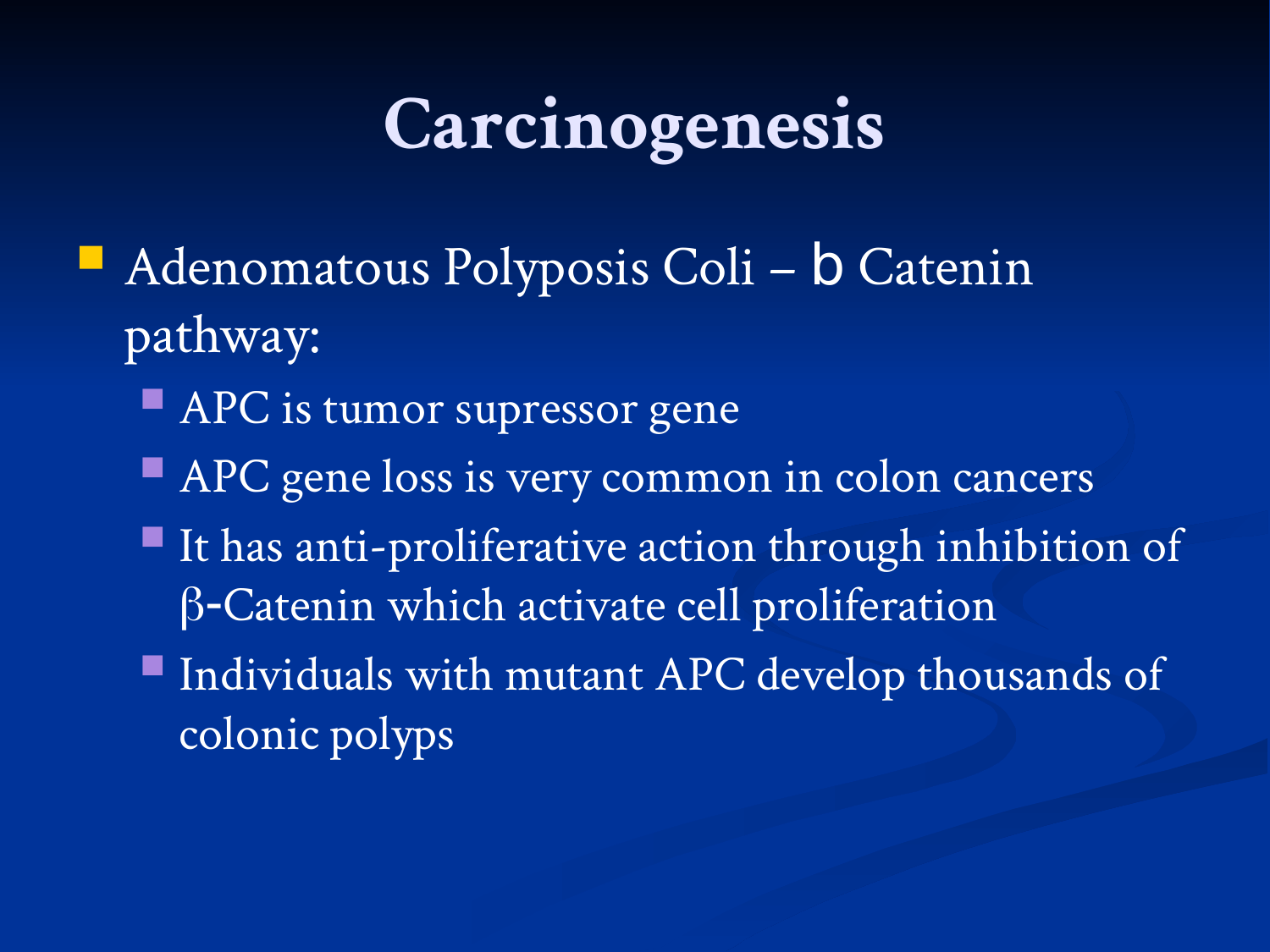

# Carcinogenesis
Adenomatous Polyposis Coli – β Catenin pathway:
APC is tumor supressor gene
APC gene loss is very common in colon cancers
It has anti-proliferative action through inhibition of β−Catenin which activate cell proliferation
Individuals with mutant APC develop thousands of colonic polyps